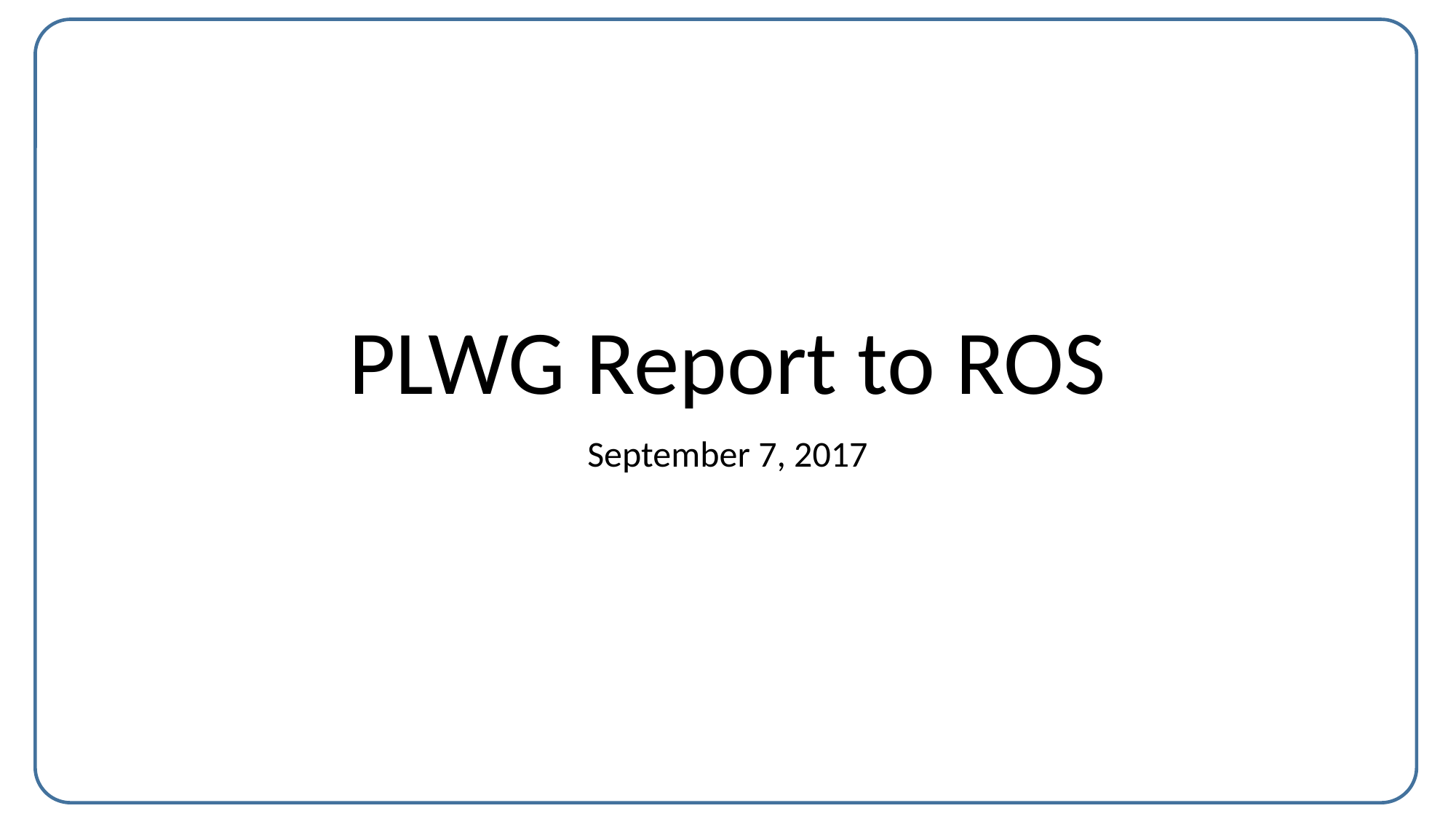

# PLWG Report to ROS
September 7, 2017